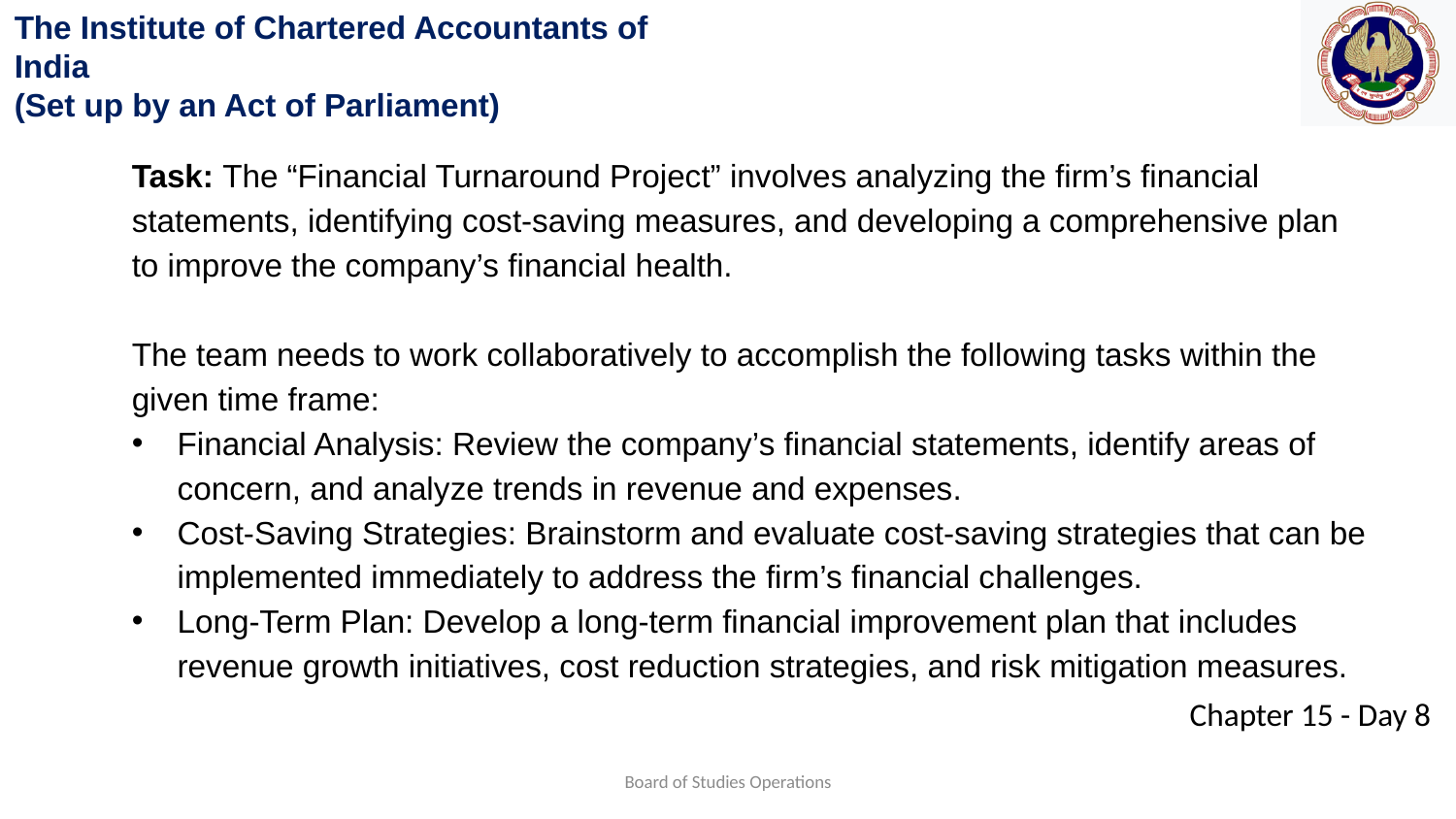

Task: The “Financial Turnaround Project” involves analyzing the firm’s financial statements, identifying cost-saving measures, and developing a comprehensive plan to improve the company’s financial health.

The team needs to work collaboratively to accomplish the following tasks within the given time frame:
Financial Analysis: Review the company’s financial statements, identify areas of concern, and analyze trends in revenue and expenses.
Cost-Saving Strategies: Brainstorm and evaluate cost-saving strategies that can be implemented immediately to address the firm’s financial challenges.
Long-Term Plan: Develop a long-term financial improvement plan that includes revenue growth initiatives, cost reduction strategies, and risk mitigation measures.
Board of Studies Operations